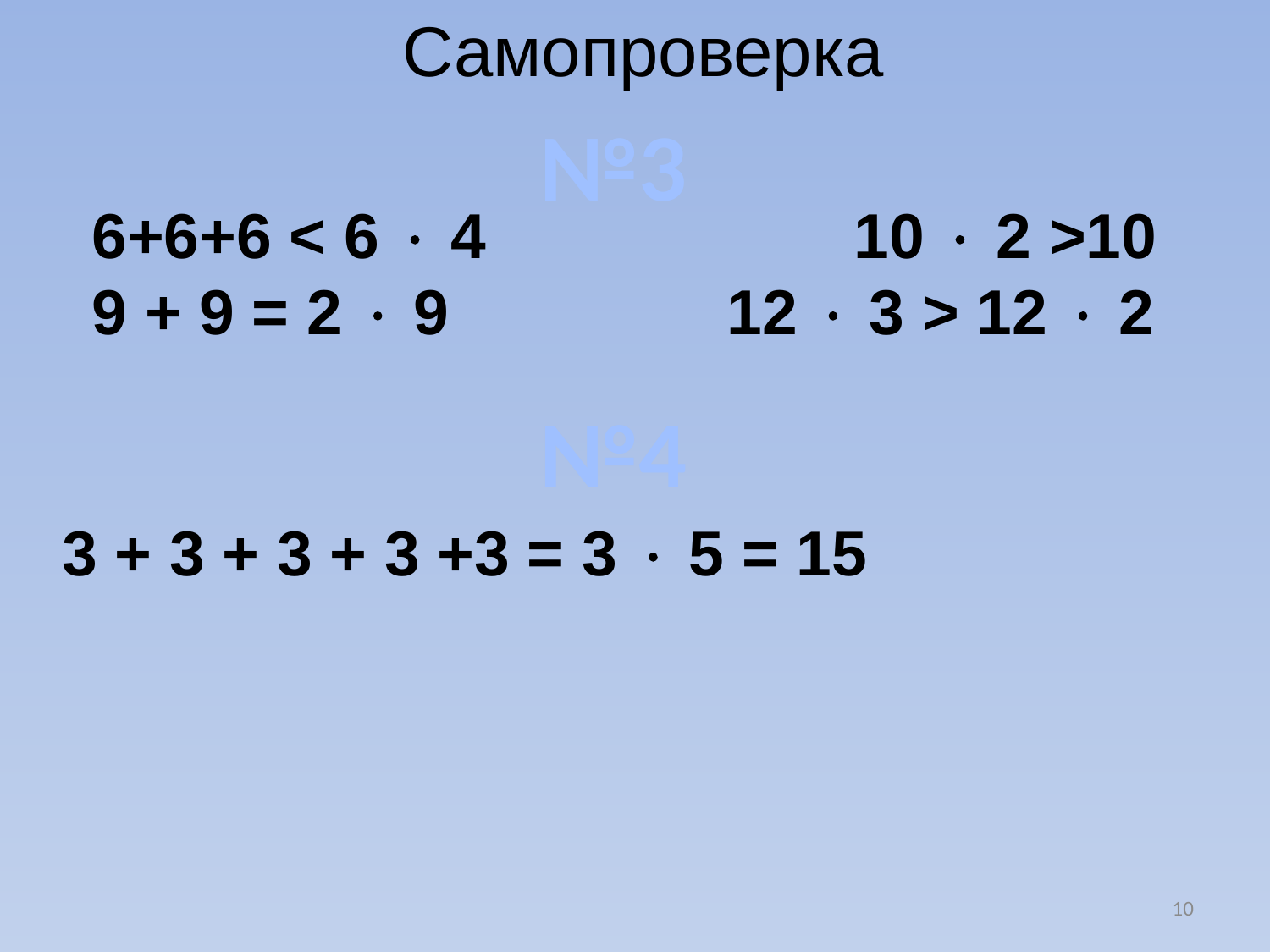

Самопроверка
№3
6+6+6 < 6 ⋅ 4			10 ⋅ 2 >10
9 + 9 = 2 ⋅ 9			12 ⋅ 3 > 12 ⋅ 2
№4
3 + 3 + 3 + 3 +3 = 3 ⋅ 5 = 15

10